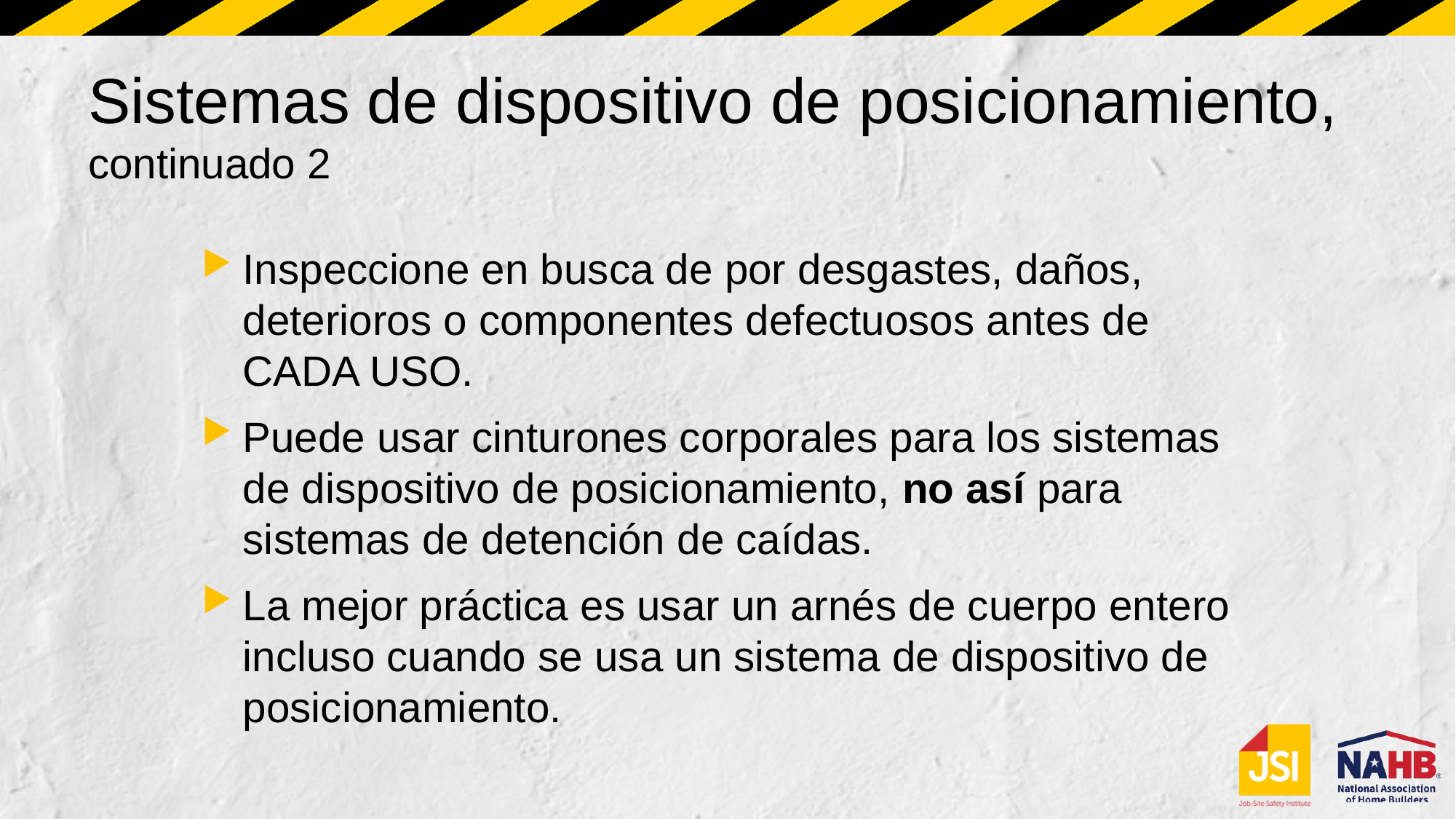

# Sistemas de dispositivo de posicionamiento, continuado 2
Inspeccione en busca de por desgastes, daños, deterioros o componentes defectuosos antes de CADA USO.
Puede usar cinturones corporales para los sistemas de dispositivo de posicionamiento, no así para sistemas de detención de caídas.
La mejor práctica es usar un arnés de cuerpo entero incluso cuando se usa un sistema de dispositivo de posicionamiento.